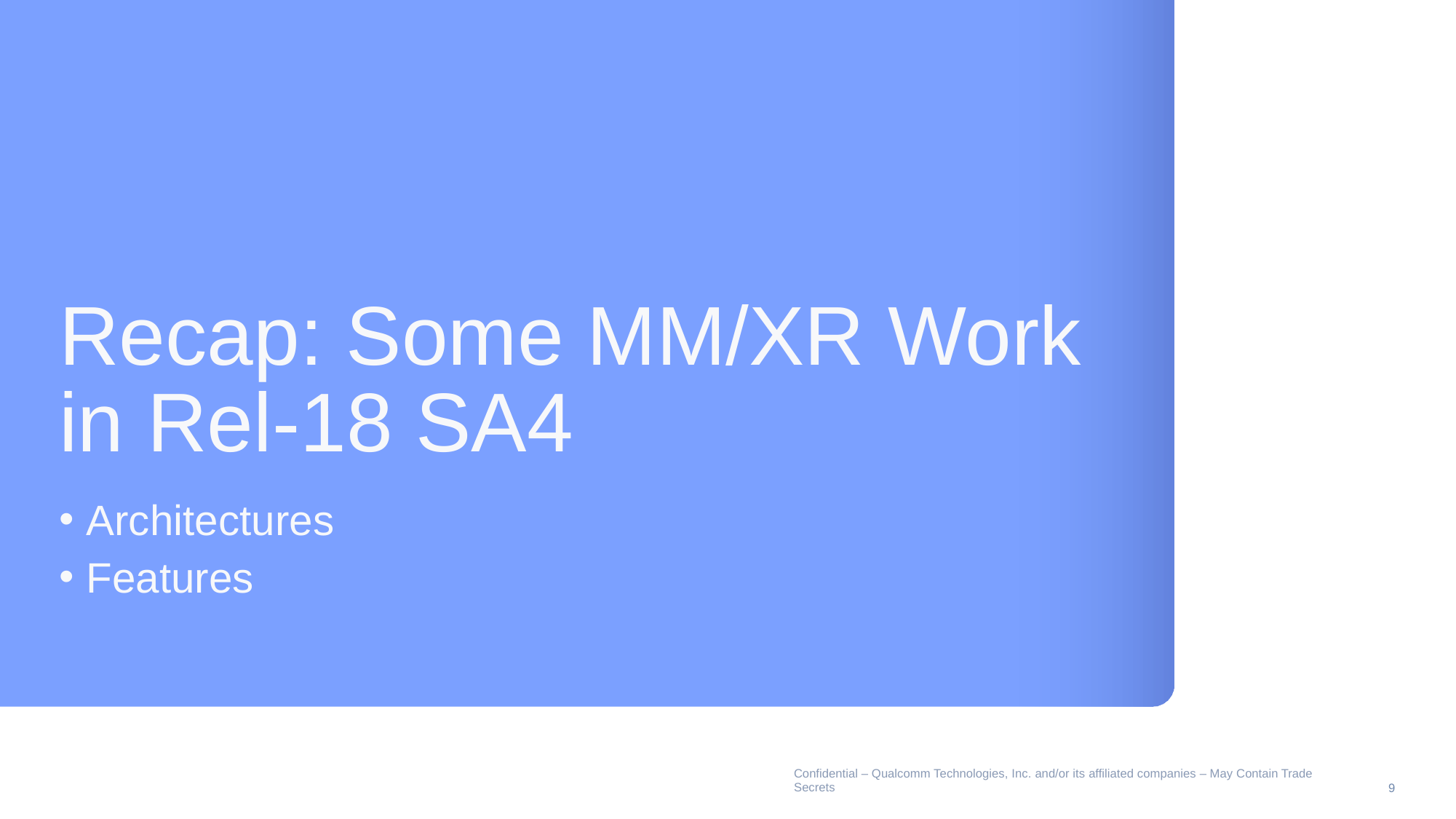

# Recap: Some MM/XR Work in Rel-18 SA4
Architectures
Features